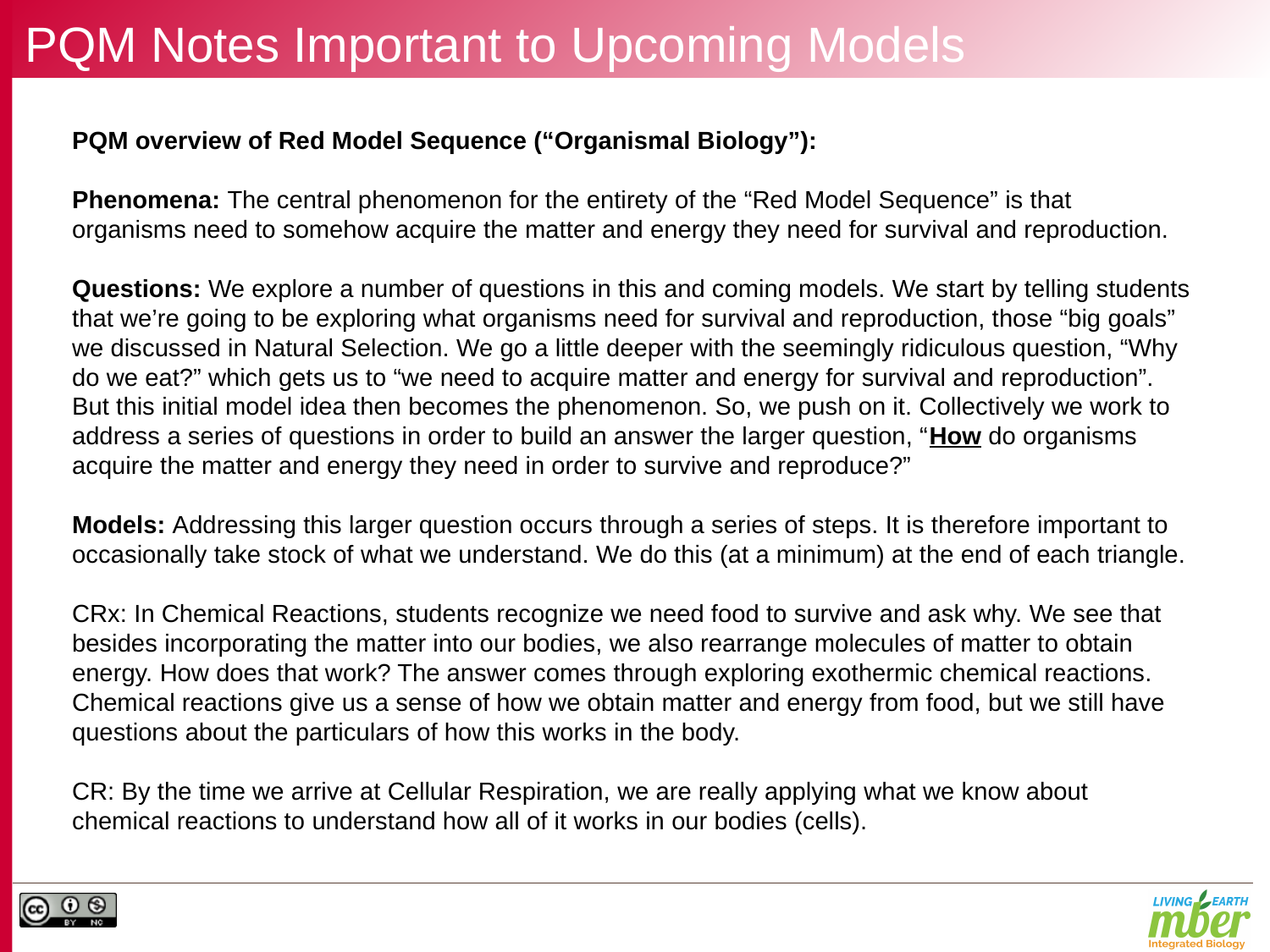

# PQM Notes Important to Upcoming Models
PQM overview of Red Model Sequence (“Organismal Biology”):

Phenomena: The central phenomenon for the entirety of the “Red Model Sequence” is that organisms need to somehow acquire the matter and energy they need for survival and reproduction.

Questions: We explore a number of questions in this and coming models. We start by telling students that we’re going to be exploring what organisms need for survival and reproduction, those “big goals” we discussed in Natural Selection. We go a little deeper with the seemingly ridiculous question, “Why do we eat?” which gets us to “we need to acquire matter and energy for survival and reproduction”. But this initial model idea then becomes the phenomenon. So, we push on it. Collectively we work to address a series of questions in order to build an answer the larger question, “How do organisms acquire the matter and energy they need in order to survive and reproduce?”

Models: Addressing this larger question occurs through a series of steps. It is therefore important to occasionally take stock of what we understand. We do this (at a minimum) at the end of each triangle.

CRx: In Chemical Reactions, students recognize we need food to survive and ask why. We see that besides incorporating the matter into our bodies, we also rearrange molecules of matter to obtain energy. How does that work? The answer comes through exploring exothermic chemical reactions. Chemical reactions give us a sense of how we obtain matter and energy from food, but we still have questions about the particulars of how this works in the body.

CR: By the time we arrive at Cellular Respiration, we are really applying what we know about chemical reactions to understand how all of it works in our bodies (cells).